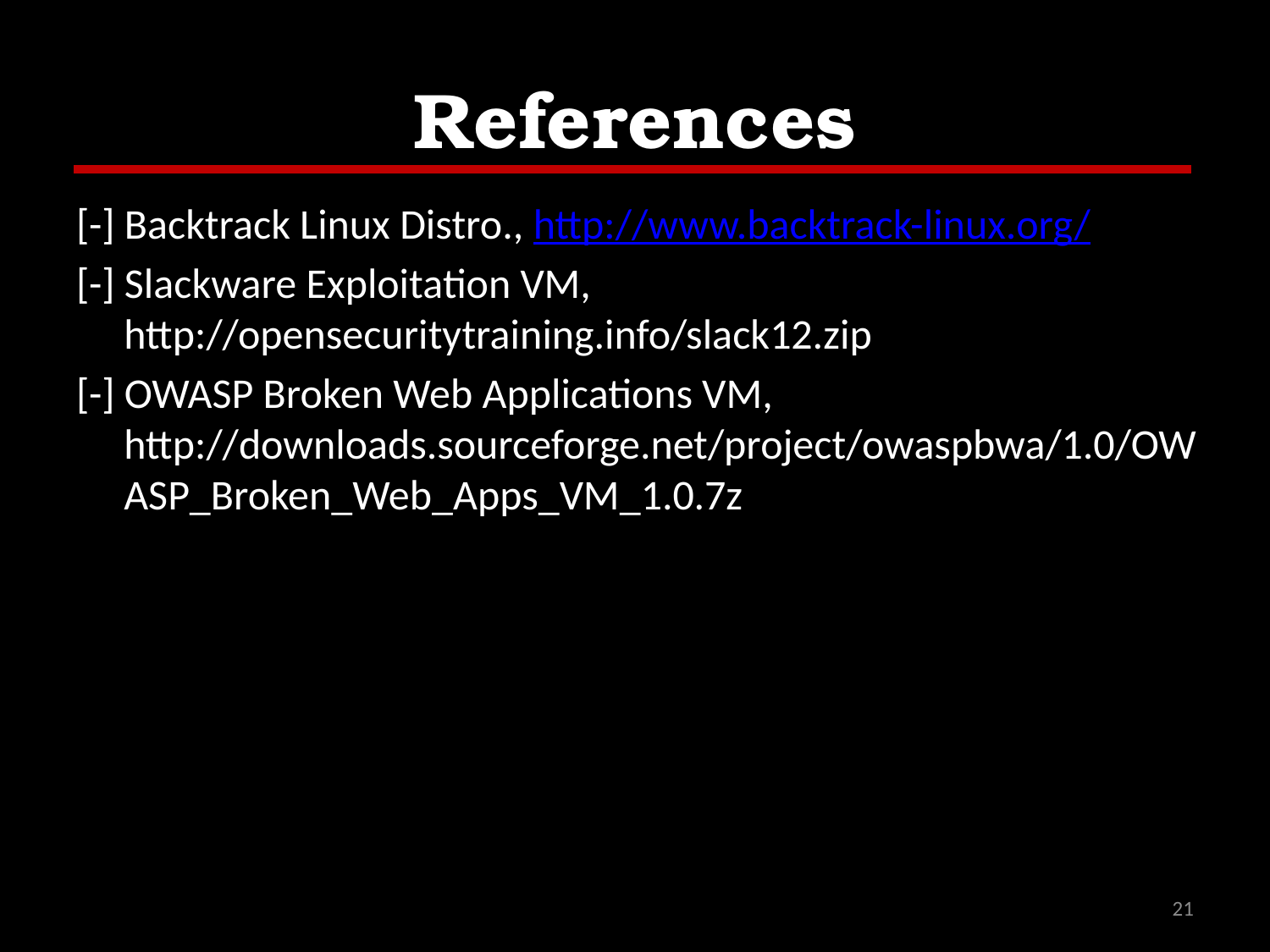

# References
[-] Backtrack Linux Distro., http://www.backtrack-linux.org/
[-] Slackware Exploitation VM, http://opensecuritytraining.info/slack12.zip
[-] OWASP Broken Web Applications VM, http://downloads.sourceforge.net/project/owaspbwa/1.0/OWASP_Broken_Web_Apps_VM_1.0.7z
21